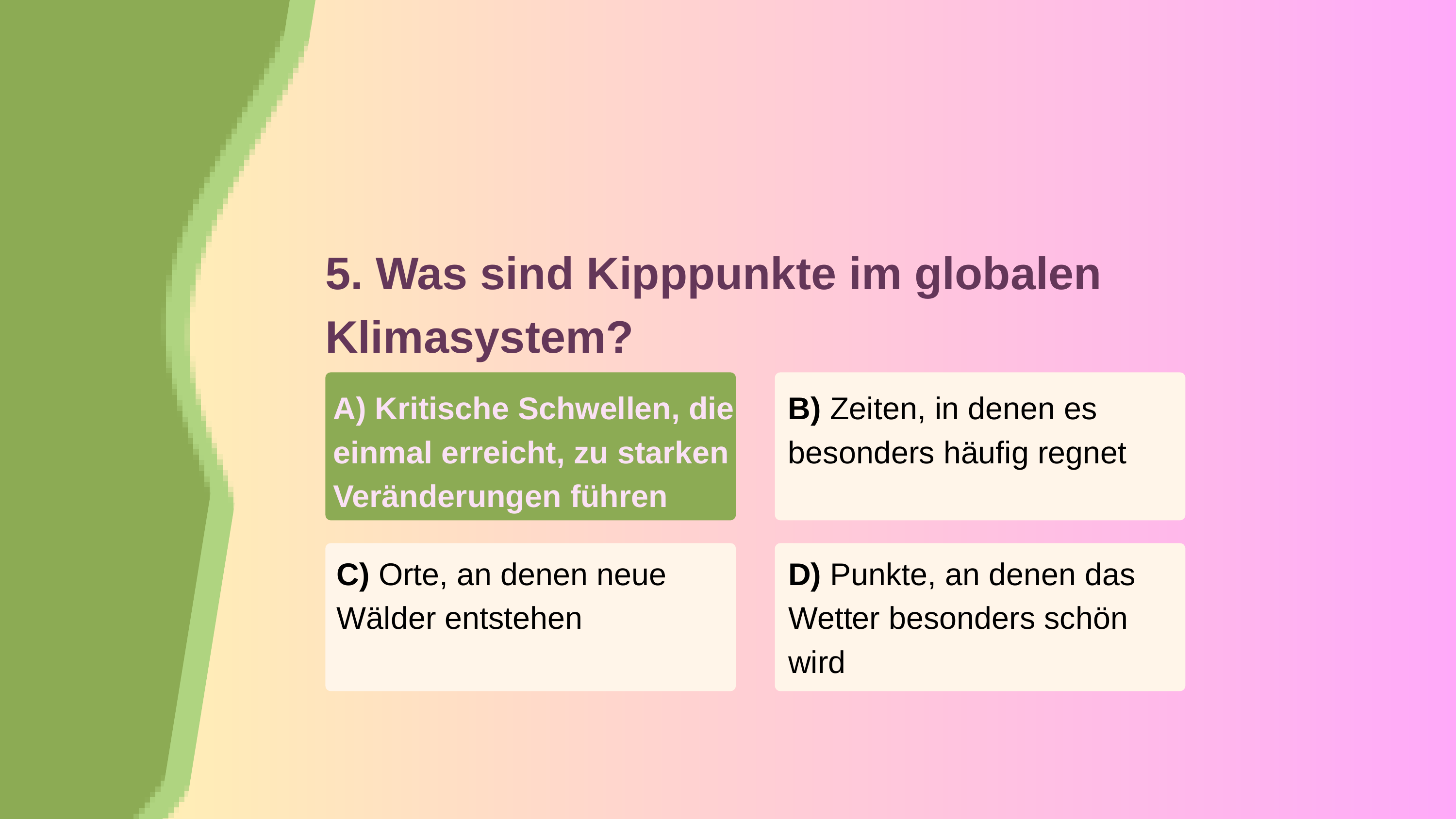

5. Was sind Kipppunkte im globalen Klimasystem?

A) Kritische Schwellen, die einmal erreicht, zu starken Veränderungen führen
B) Zeiten, in denen es besonders häufig regnet

C) Orte, an denen neue Wälder entstehen
D) Punkte, an denen das Wetter besonders schön wird